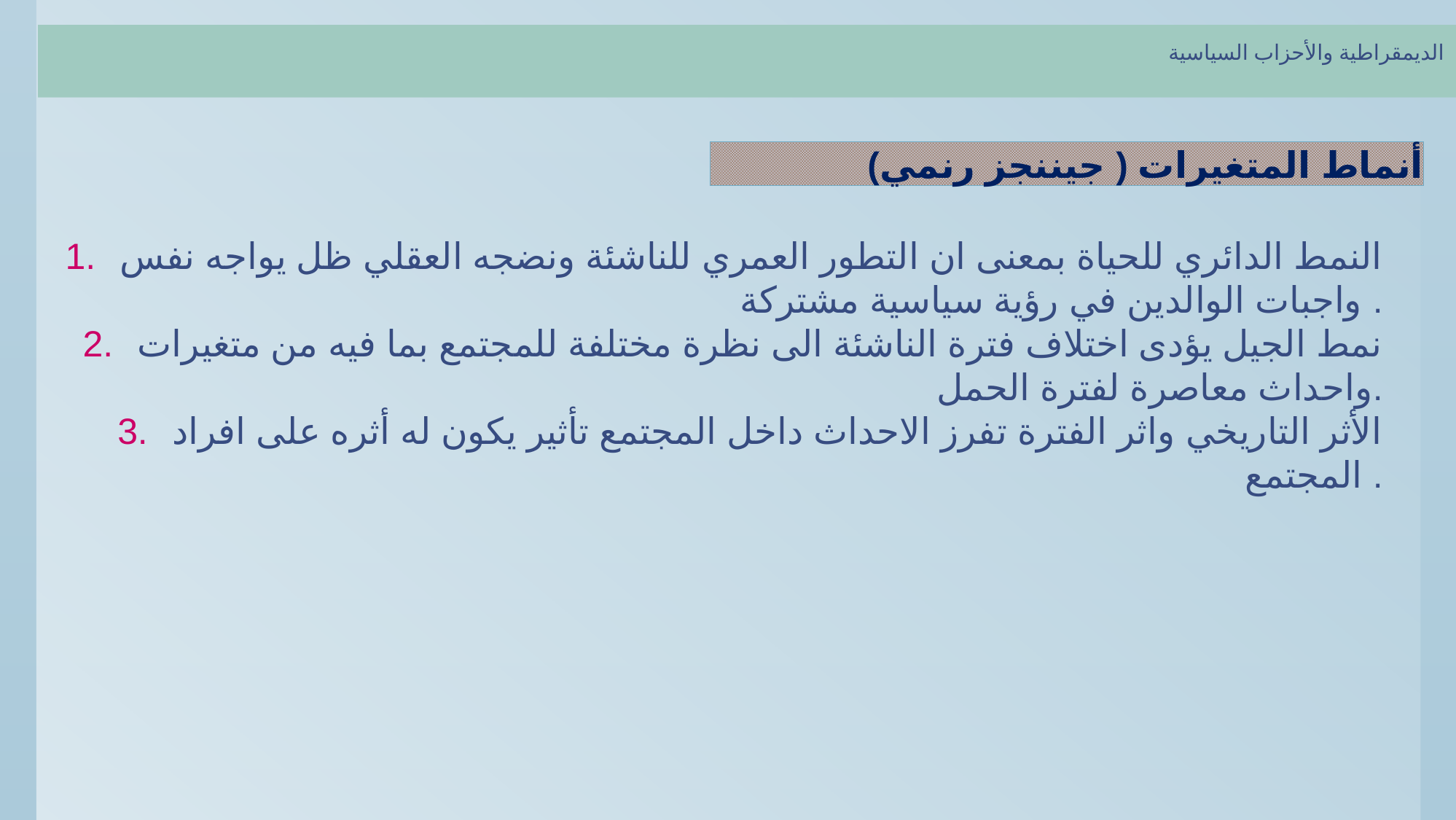

الديمقراطية والأحزاب السياسية
أنماط المتغيرات ( جيننجز رنمي)
النمط الدائري للحياة بمعنى ان التطور العمري للناشئة ونضجه العقلي ظل يواجه نفس واجبات الوالدين في رؤية سياسية مشتركة .
نمط الجيل يؤدى اختلاف فترة الناشئة الى نظرة مختلفة للمجتمع بما فيه من متغيرات واحداث معاصرة لفترة الحمل.
الأثر التاريخي واثر الفترة تفرز الاحداث داخل المجتمع تأثير يكون له أثره على افراد المجتمع .